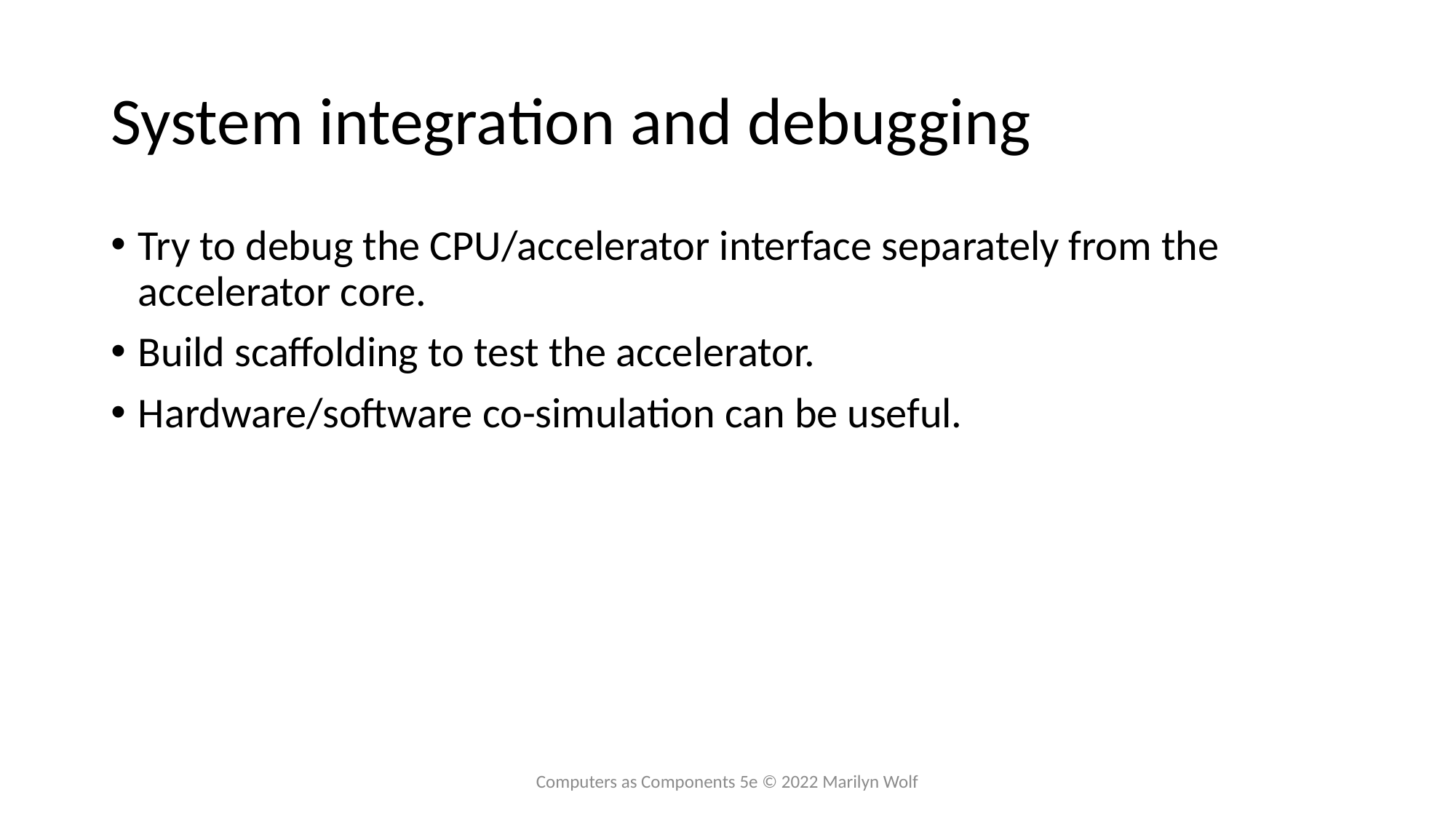

# System integration and debugging
Try to debug the CPU/accelerator interface separately from the accelerator core.
Build scaffolding to test the accelerator.
Hardware/software co-simulation can be useful.
Computers as Components 5e © 2022 Marilyn Wolf